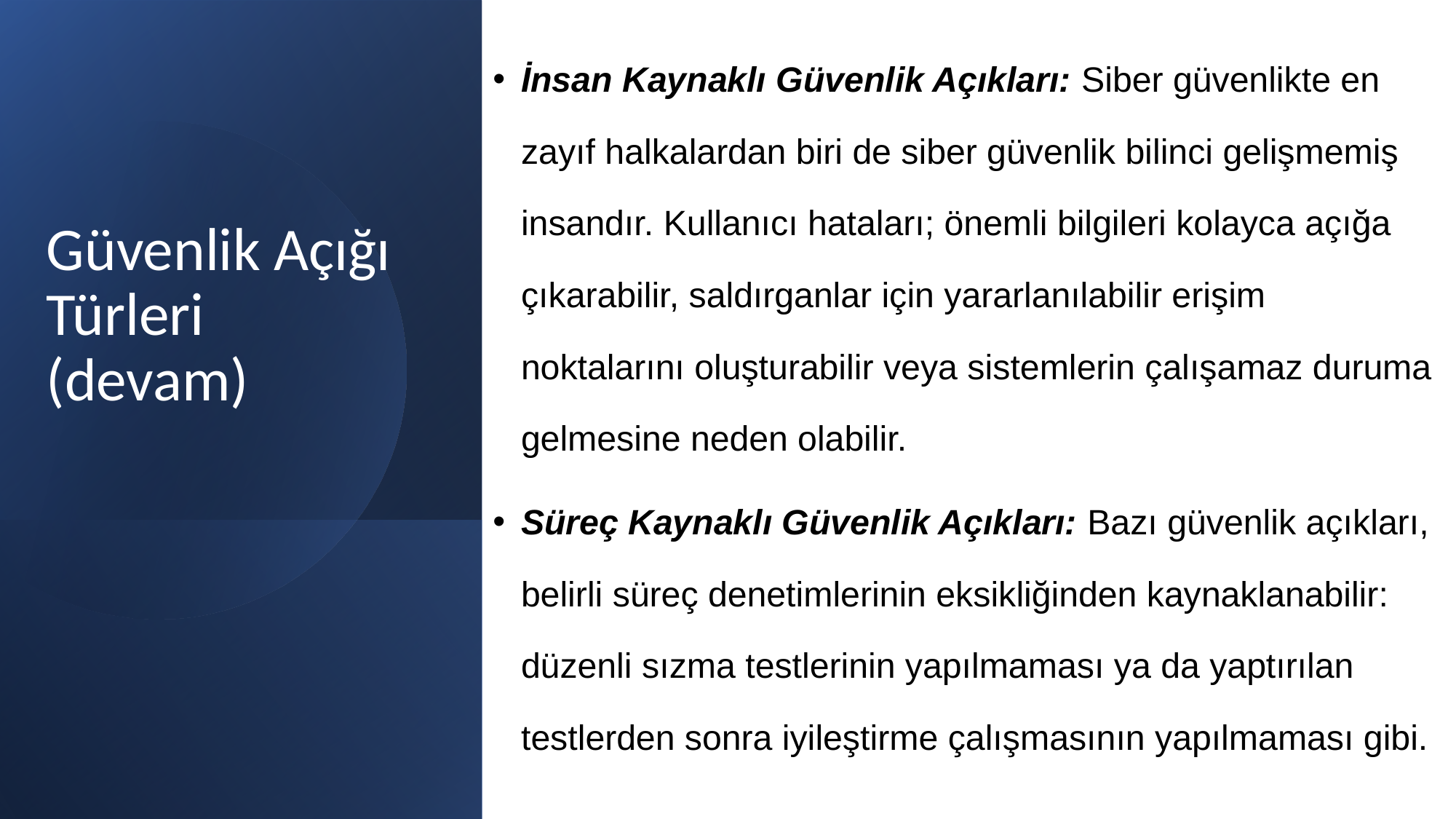

İnsan Kaynaklı Güvenlik Açıkları: Siber güvenlikte en zayıf halkalardan biri de siber güvenlik bilinci gelişmemiş insandır. Kullanıcı hataları; önemli bilgileri kolayca açığa çıkarabilir, saldırganlar için yararlanılabilir erişim noktalarını oluşturabilir veya sistemlerin çalışamaz duruma gelmesine neden olabilir.
Süreç Kaynaklı Güvenlik Açıkları: Bazı güvenlik açıkları, belirli süreç denetimlerinin eksikliğinden kaynaklanabilir: düzenli sızma testlerinin yapılmaması ya da yaptırılan testlerden sonra iyileştirme çalışmasının yapılmaması gibi.

# Güvenlik Açığı Türleri (devam)